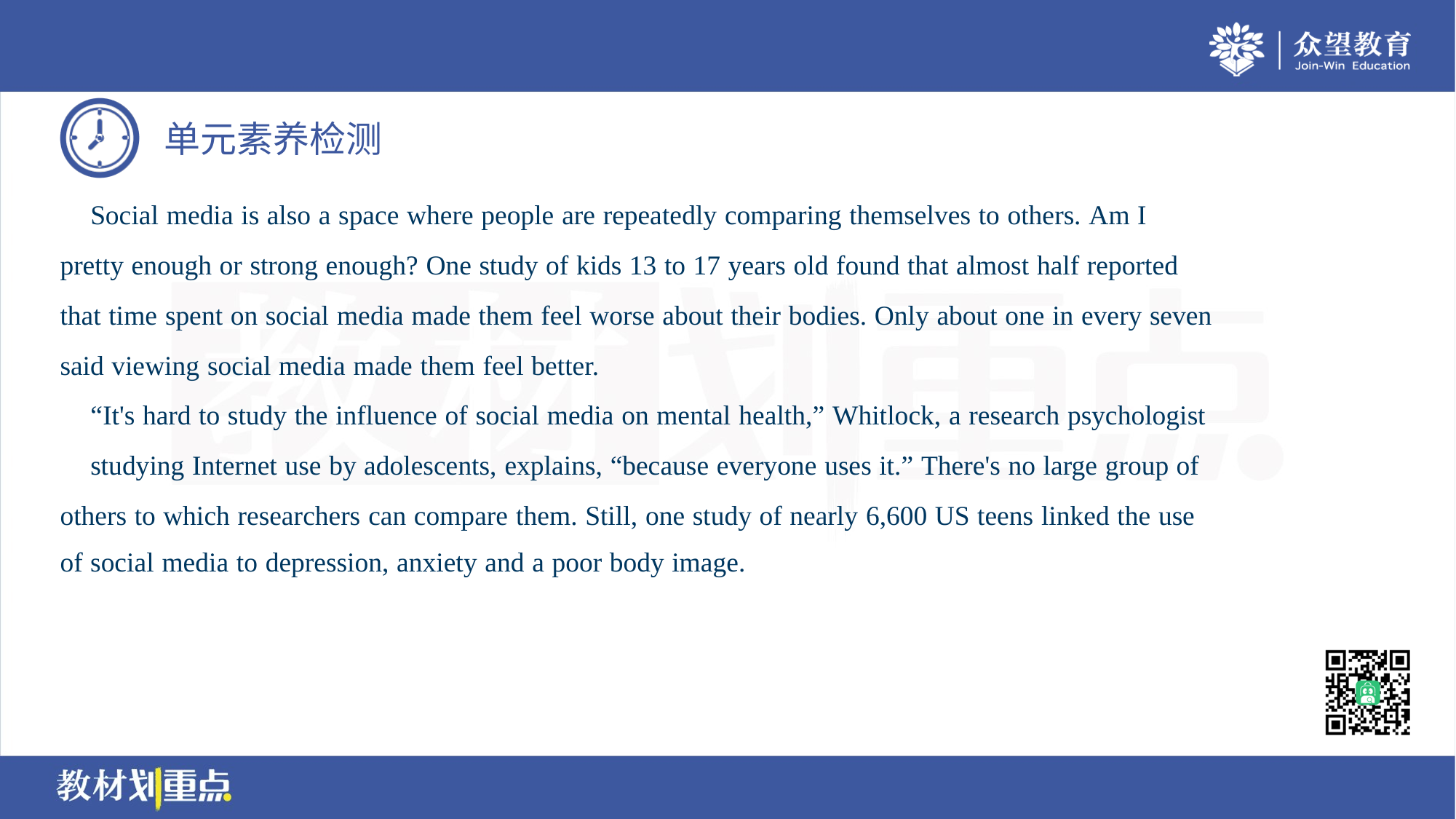

Social media is also a space where people are repeatedly comparing themselves to others. Am I
pretty enough or strong enough? One study of kids 13 to 17 years old found that almost half reported
that time spent on social media made them feel worse about their bodies. Only about one in every seven
said viewing social media made them feel better.
    “It's hard to study the influence of social media on mental health,” Whitlock, a research psychologist
    studying Internet use by adolescents, explains, “because everyone uses it.” There's no large group of
others to which researchers can compare them. Still, one study of nearly 6,600 US teens linked the use
of social media to depression, anxiety and a poor body image.